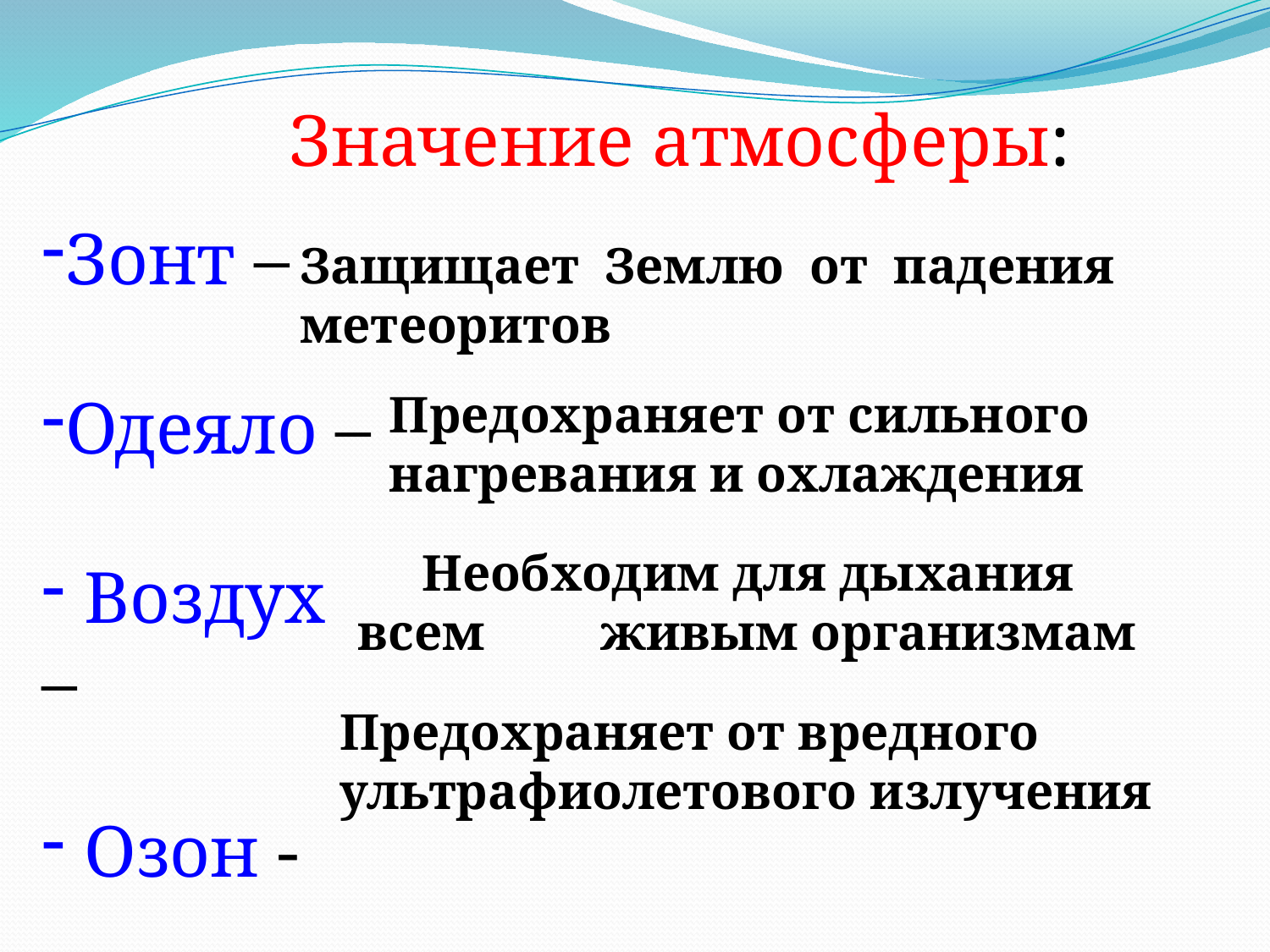

Значение атмосферы:
Зонт –

Одеяло –

 Воздух –

 Озон -

Защищает  Землю  от  падения метеоритов
Предохраняет от сильного нагревания и охлаждения
     Необходим для дыхания всем         живым организмам
Предохраняет от вредного ультрафиолетового излучения